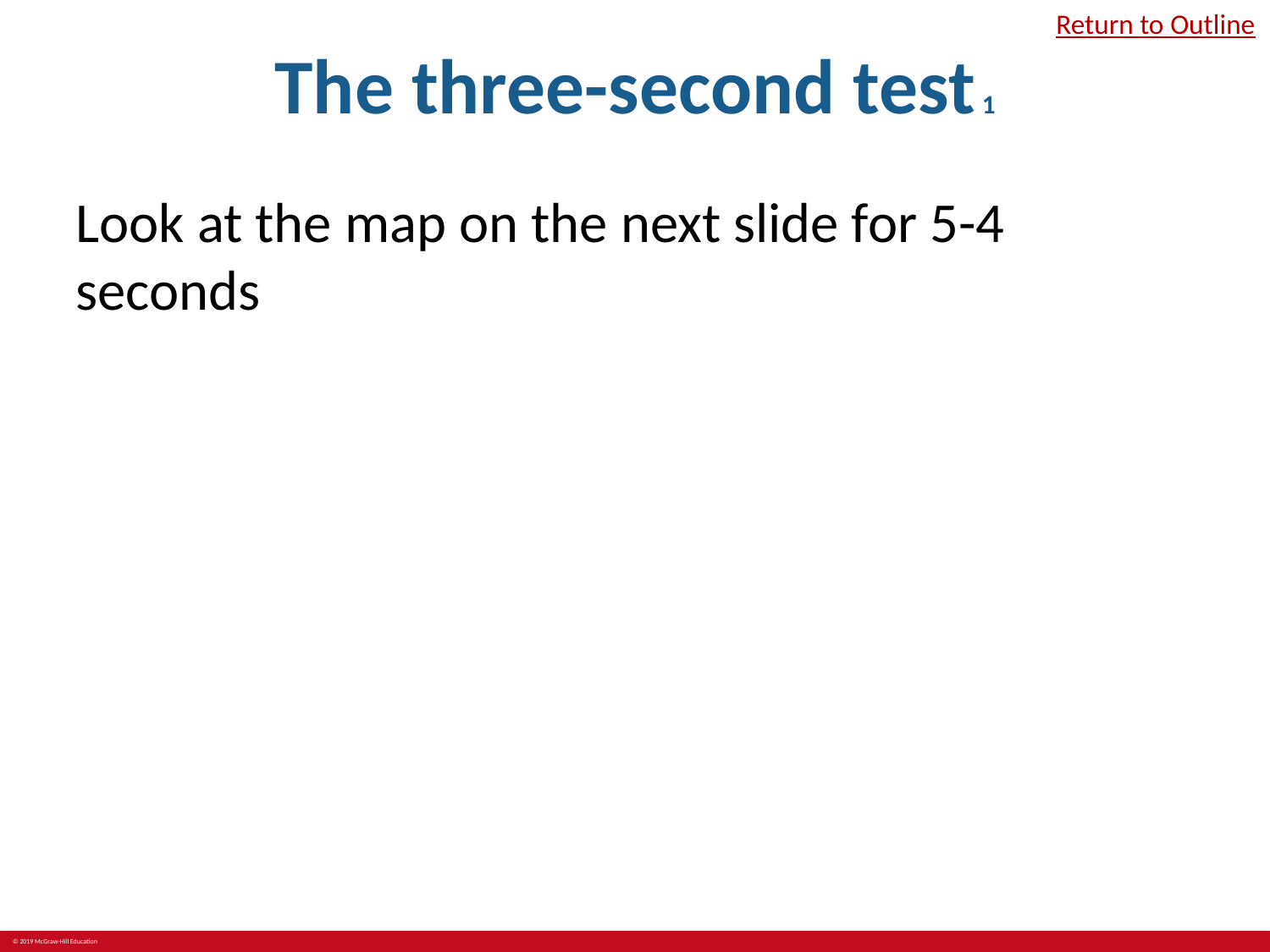

# The three-second test 1
Return to Outline
Look at the map on the next slide for 5-4 seconds